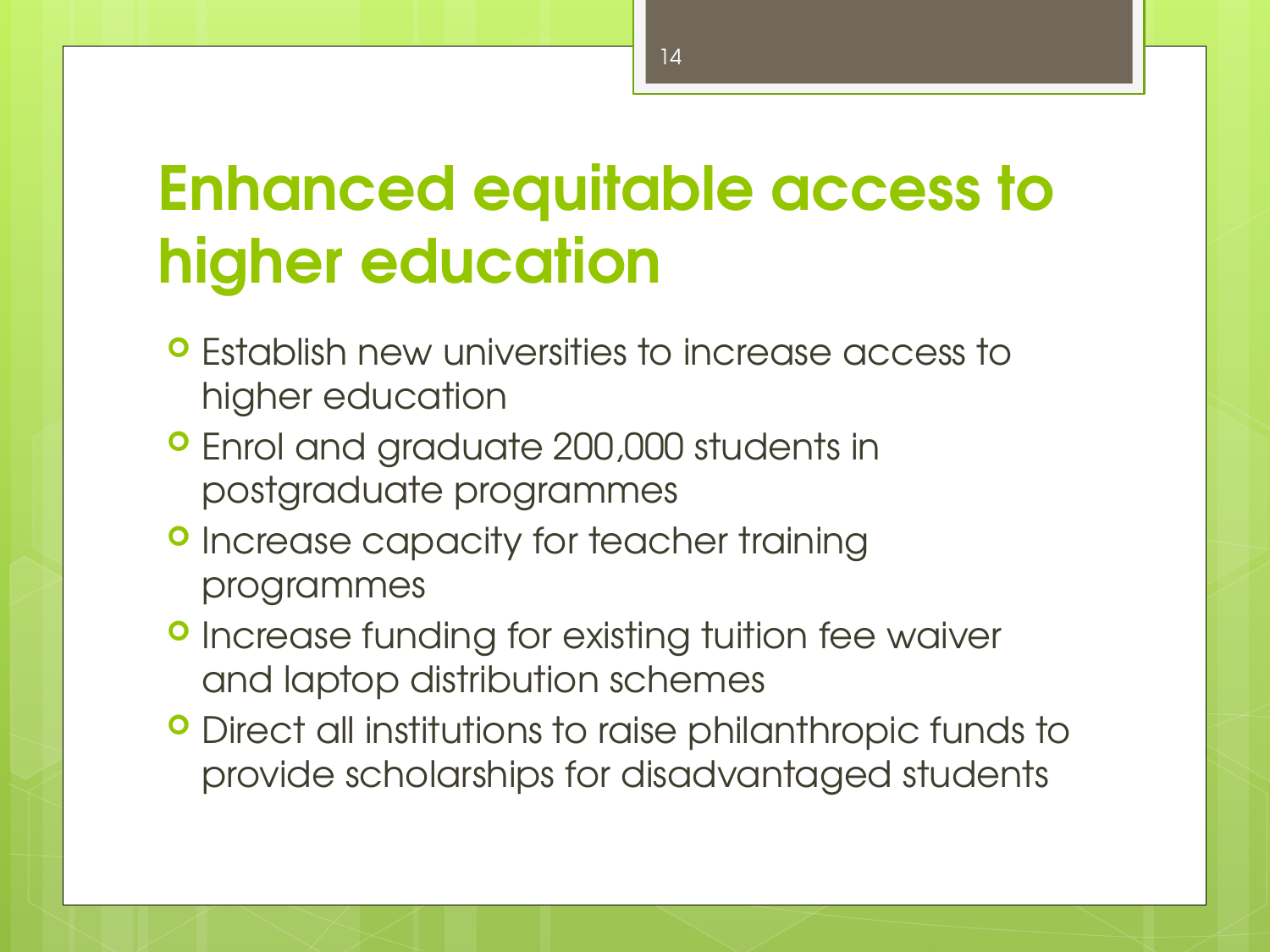

14
# Enhanced equitable access to higher education
Establish new universities to increase access to higher education
Enrol and graduate 200,000 students in postgraduate programmes
Increase capacity for teacher training programmes
Increase funding for existing tuition fee waiver and laptop distribution schemes
Direct all institutions to raise philanthropic funds to provide scholarships for disadvantaged students